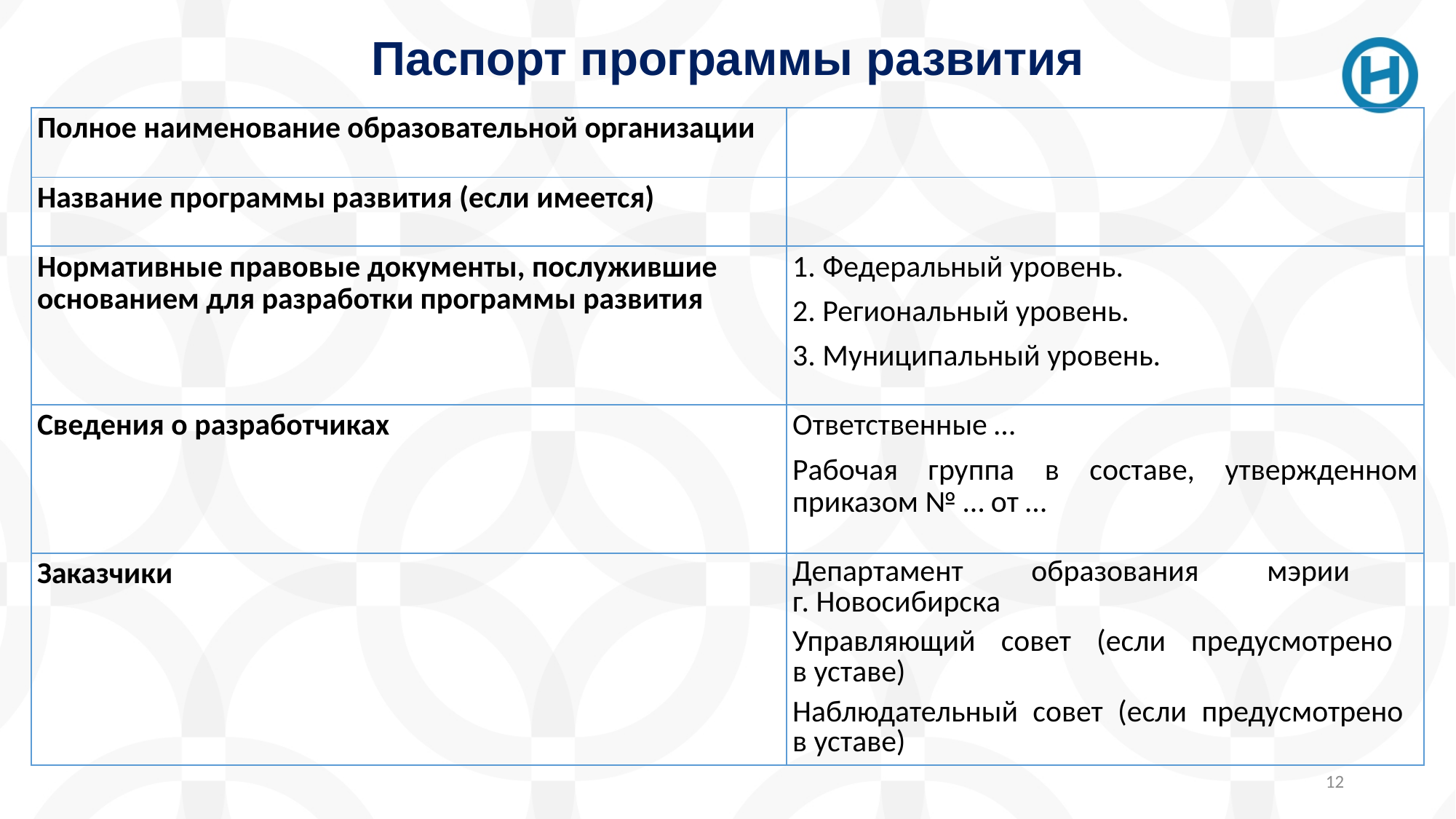

# Паспорт программы развития

| Полное наименование образовательной организации |  |
| --- | --- |
| Название программы развития (если имеется) |  |
| Нормативные правовые документы, послужившие основанием для разработки программы развития | 1. Федеральный уровень. 2. Региональный уровень. 3. Муниципальный уровень. |
| Сведения о разработчиках | Ответственные … Рабочая группа в составе, утвержденном приказом № … от … |
| Заказчики | Департамент образования мэрии г. Новосибирска Управляющий совет (если предусмотрено в уставе) Наблюдательный совет (если предусмотрено в уставе) |
12